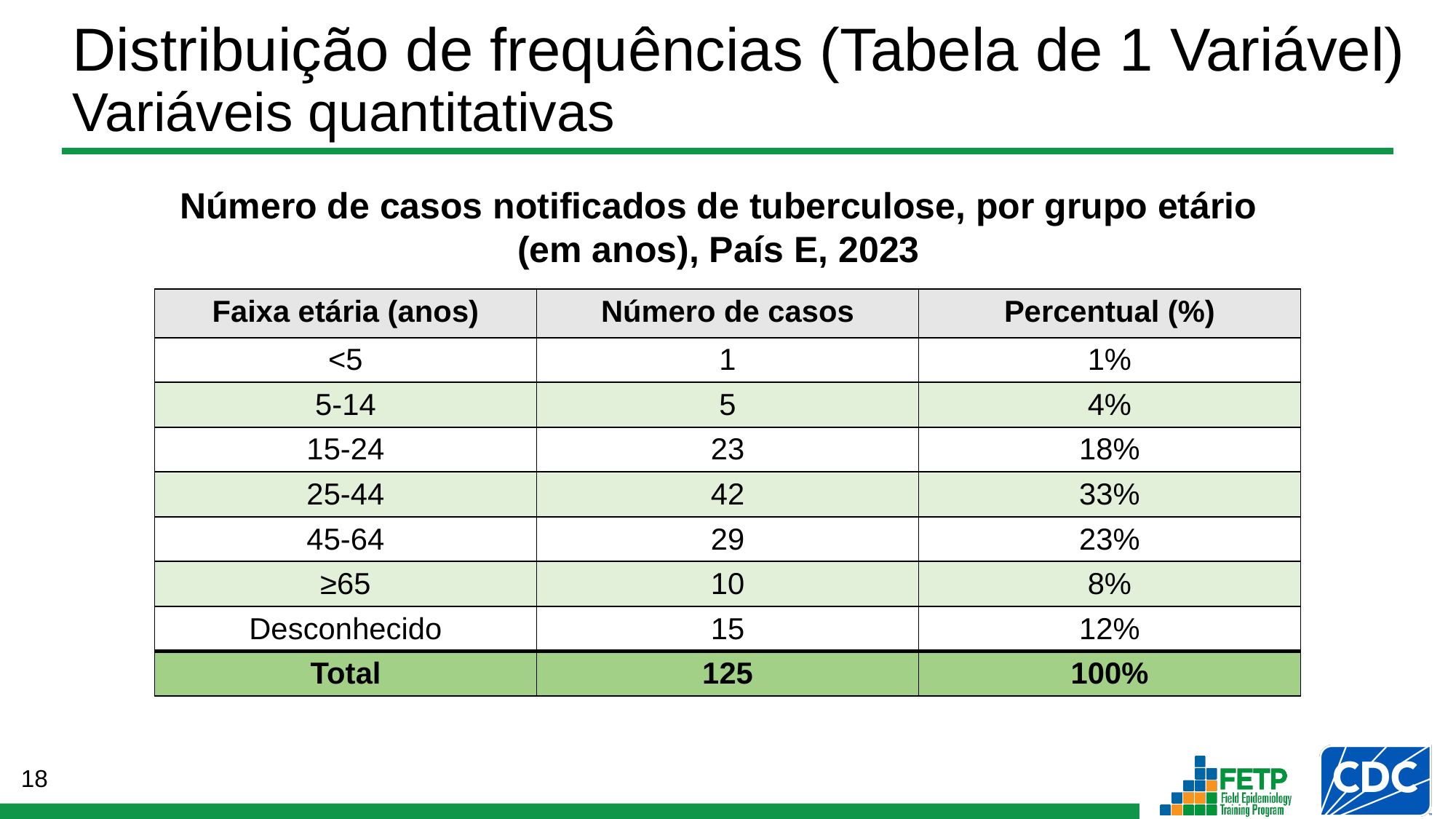

Distribuição de frequências (Tabela de 1 Variável)
Variáveis quantitativas
Número de casos notificados de tuberculose, por grupo etário (em anos), País E, 2023
| Faixa etária (anos) | Número de casos | Percentual (%) |
| --- | --- | --- |
| <5 | 1 | 1% |
| 5-14 | 5 | 4% |
| 15-24 | 23 | 18% |
| 25-44 | 42 | 33% |
| 45-64 | 29 | 23% |
| ≥65 | 10 | 8% |
| Desconhecido | 15 | 12% |
| Total | 125 | 100% |